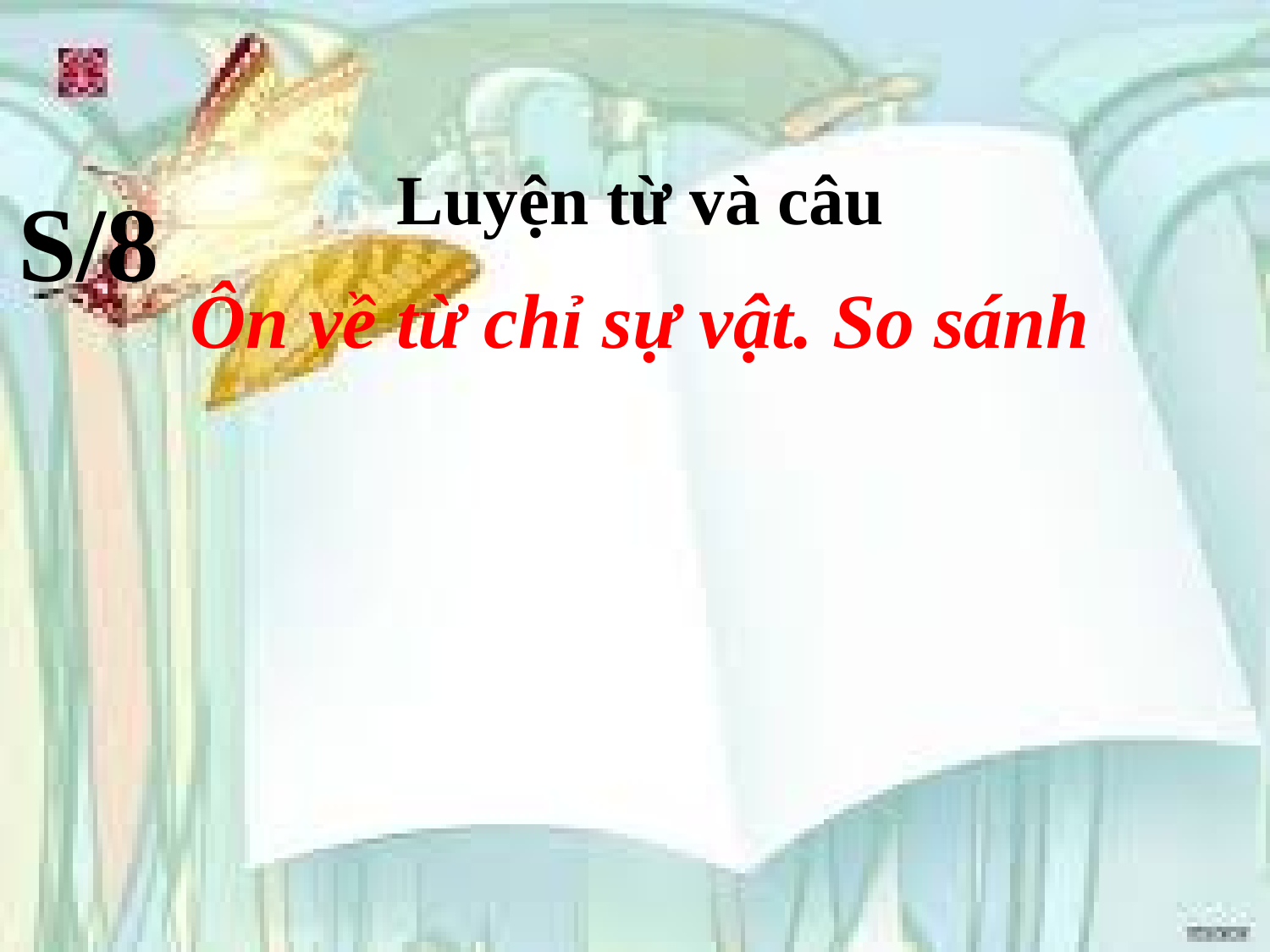

Luyện từ và câu

S/8
Ôn về từ chỉ sự vật. So sánh